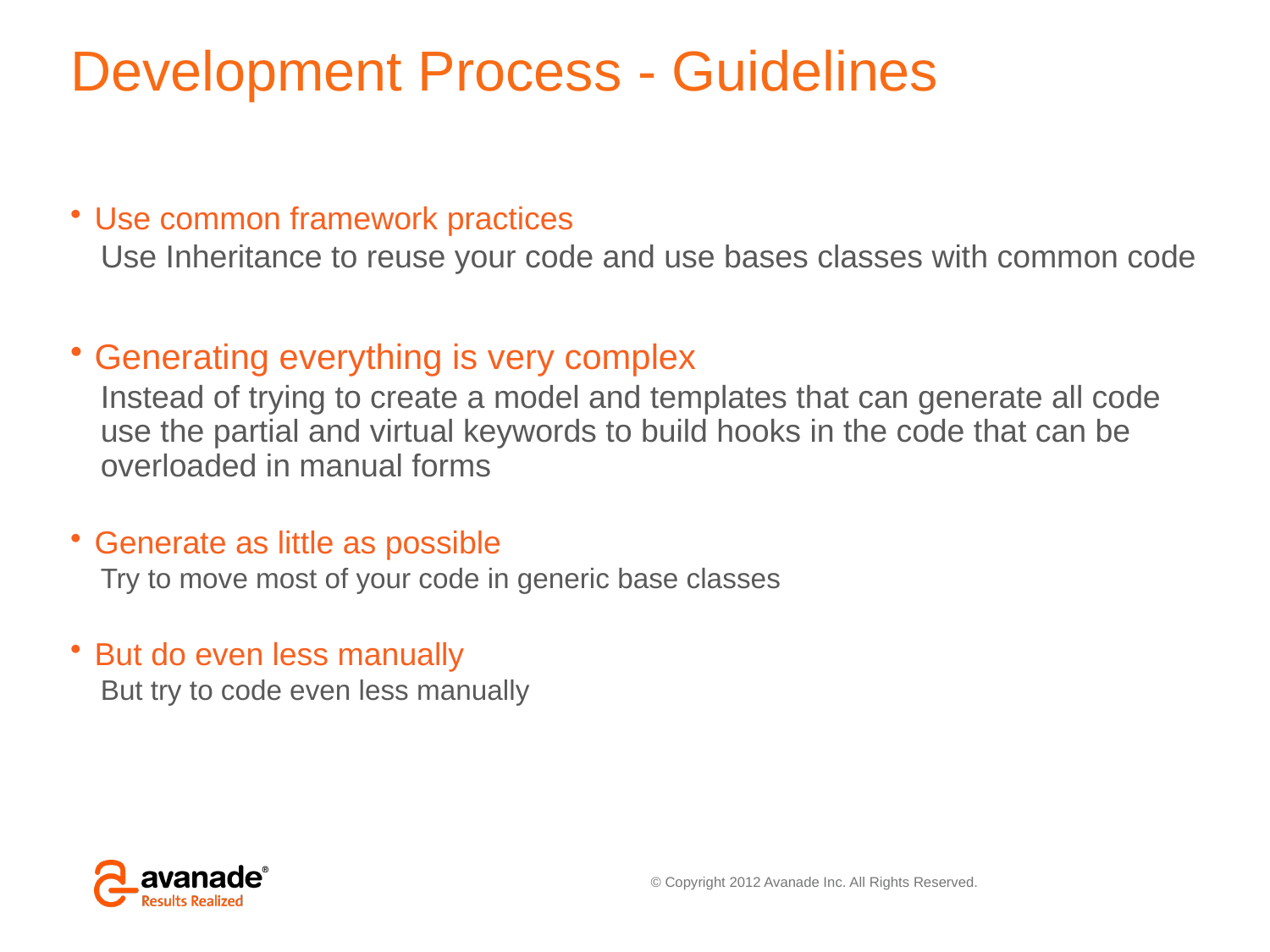

# Development Process - Guidelines
Use common framework practices
Use Inheritance to reuse your code and use bases classes with common code

Generating everything is very complex
Instead of trying to create a model and templates that can generate all code use the partial and virtual keywords to build hooks in the code that can be overloaded in manual forms

Generate as little as possible
Try to move most of your code in generic base classes

But do even less manually
But try to code even less manually